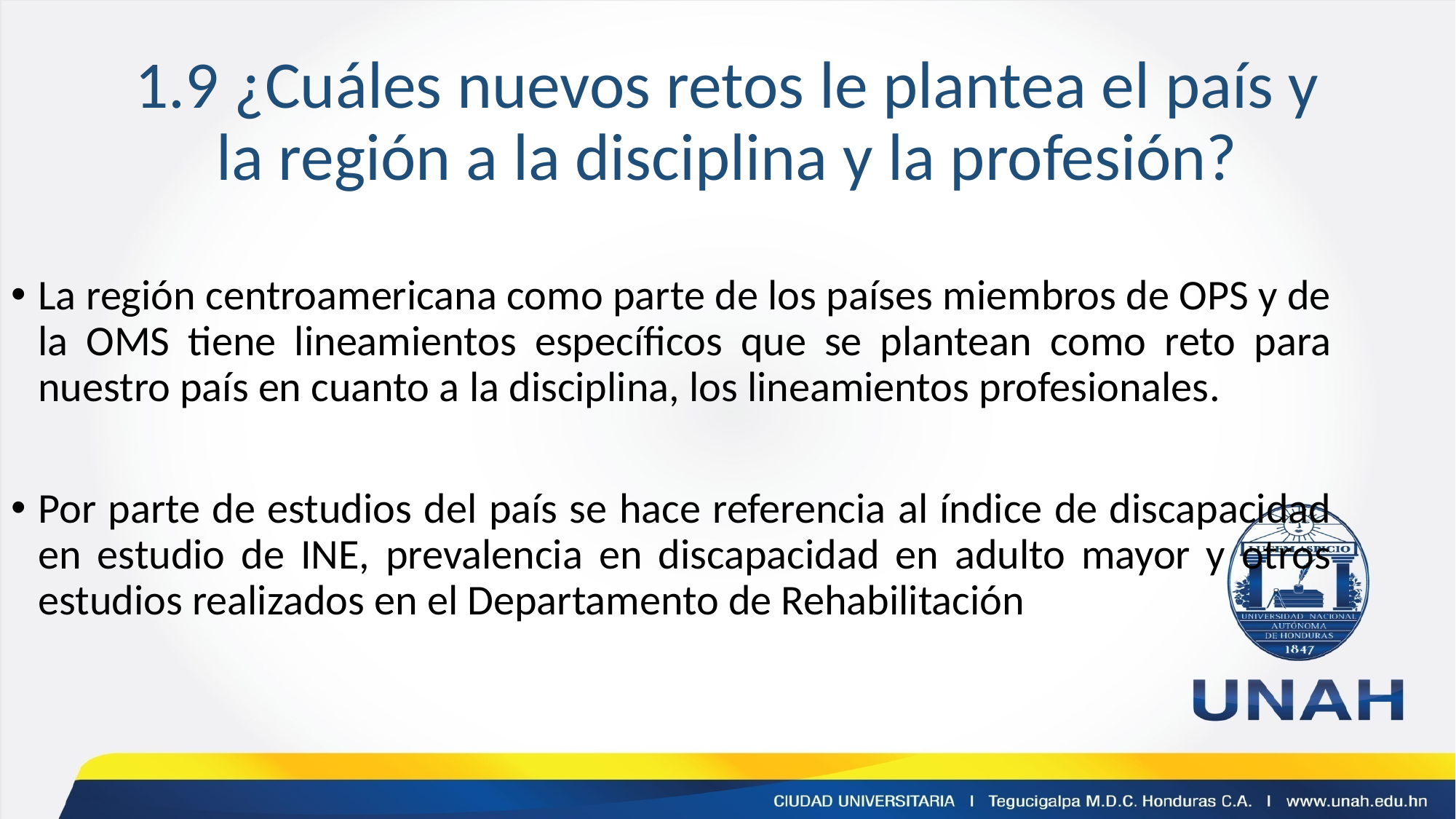

# 1.9 ¿Cuáles nuevos retos le plantea el país y la región a la disciplina y la profesión?
La región centroamericana como parte de los países miembros de OPS y de la OMS tiene lineamientos específicos que se plantean como reto para nuestro país en cuanto a la disciplina, los lineamientos profesionales.

Por parte de estudios del país se hace referencia al índice de discapacidad en estudio de INE, prevalencia en discapacidad en adulto mayor y otros estudios realizados en el Departamento de Rehabilitación